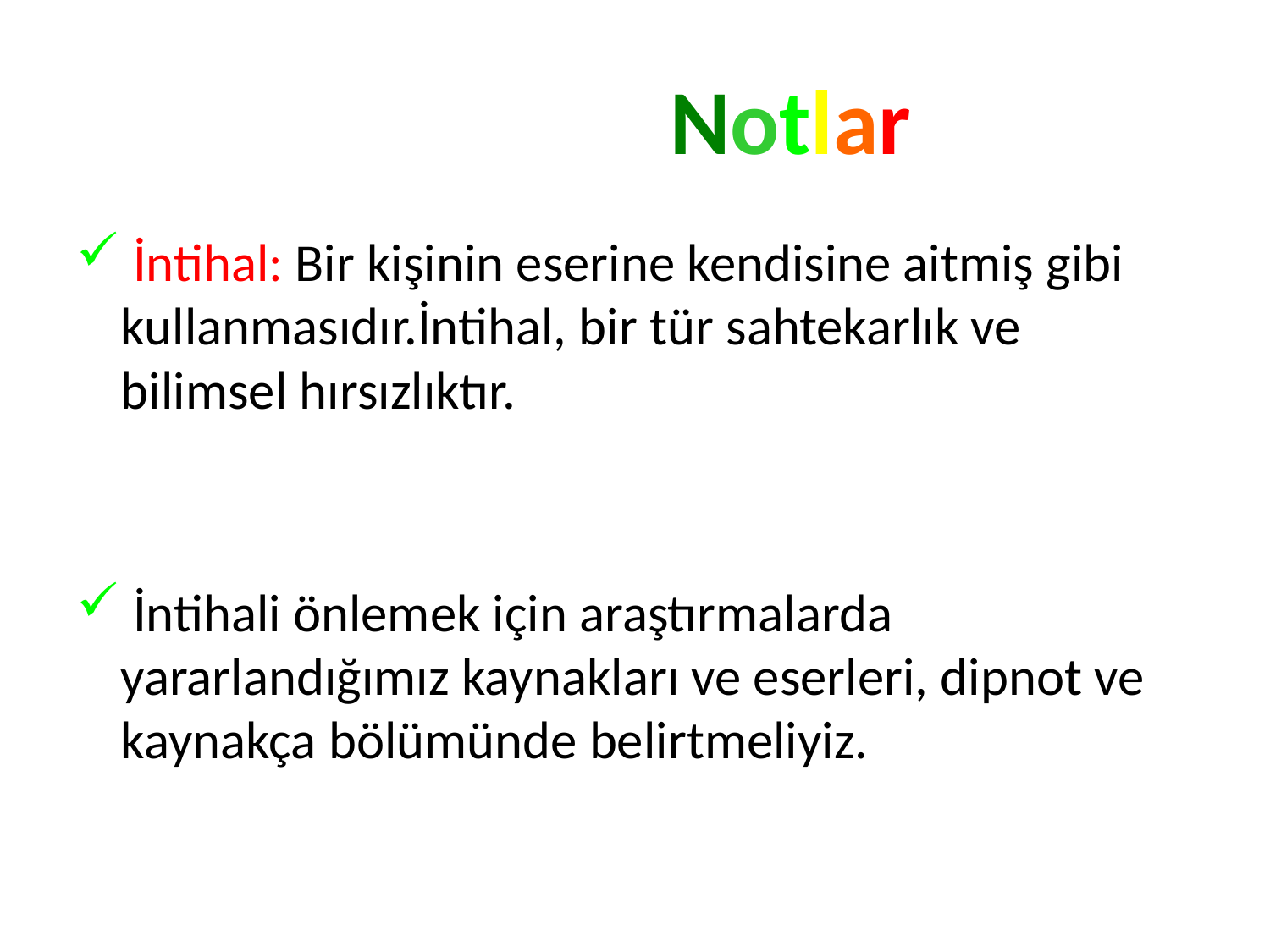

# Notlar
 İntihal: Bir kişinin eserine kendisine aitmiş gibi kullanmasıdır.İntihal, bir tür sahtekarlık ve bilimsel hırsızlıktır.

 İntihali önlemek için araştırmalarda yararlandığımız kaynakları ve eserleri, dipnot ve kaynakça bölümünde belirtmeliyiz.